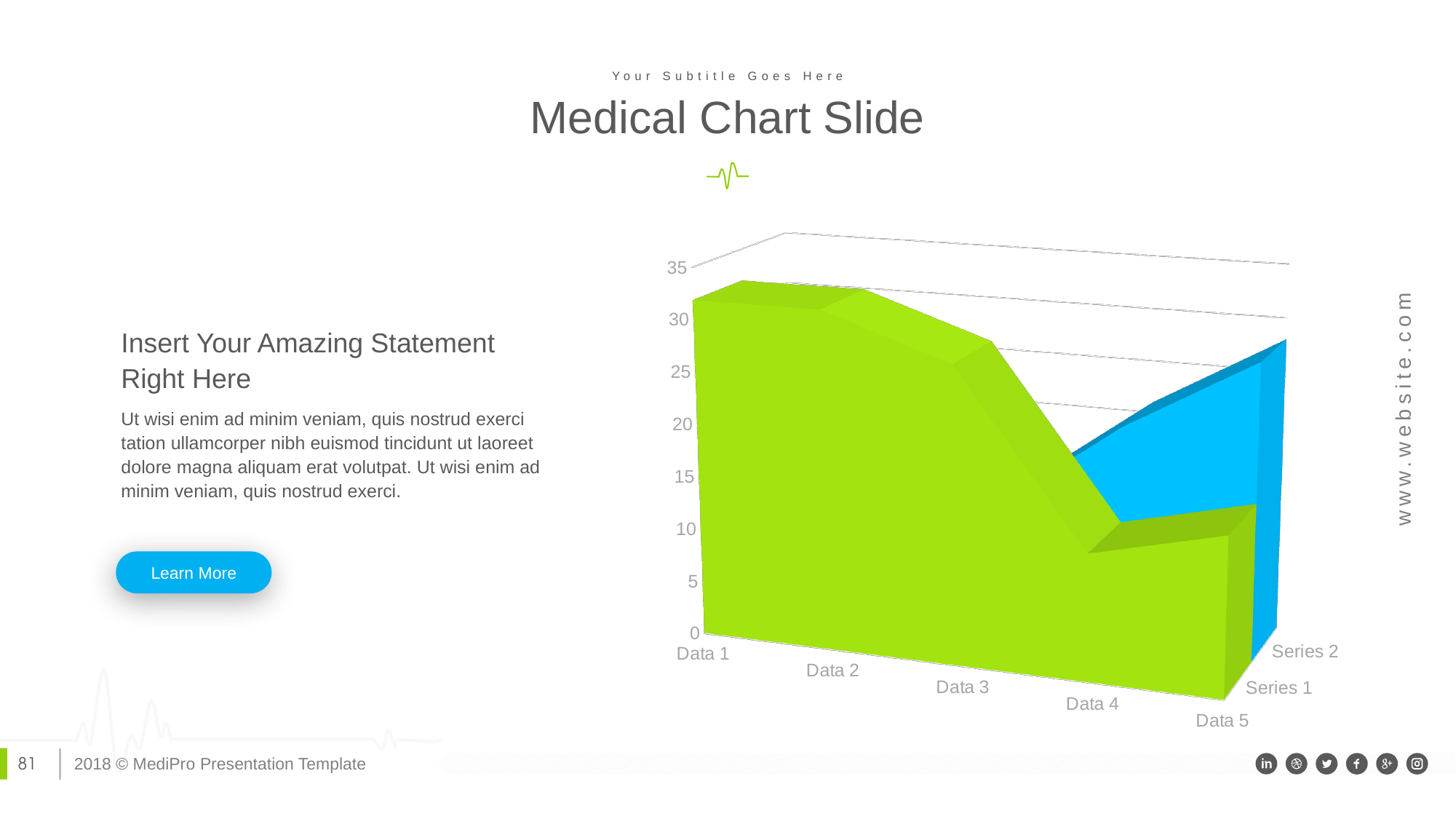

Your Subtitle Goes Here
Medical Chart Slide

[unsupported chart]

Insert Your Amazing Statement Right Here
Ut wisi enim ad minim veniam, quis nostrud exerci tation ullamcorper nibh euismod tincidunt ut laoreet dolore magna aliquam erat volutpat. Ut wisi enim ad minim veniam, quis nostrud exerci.
Learn More